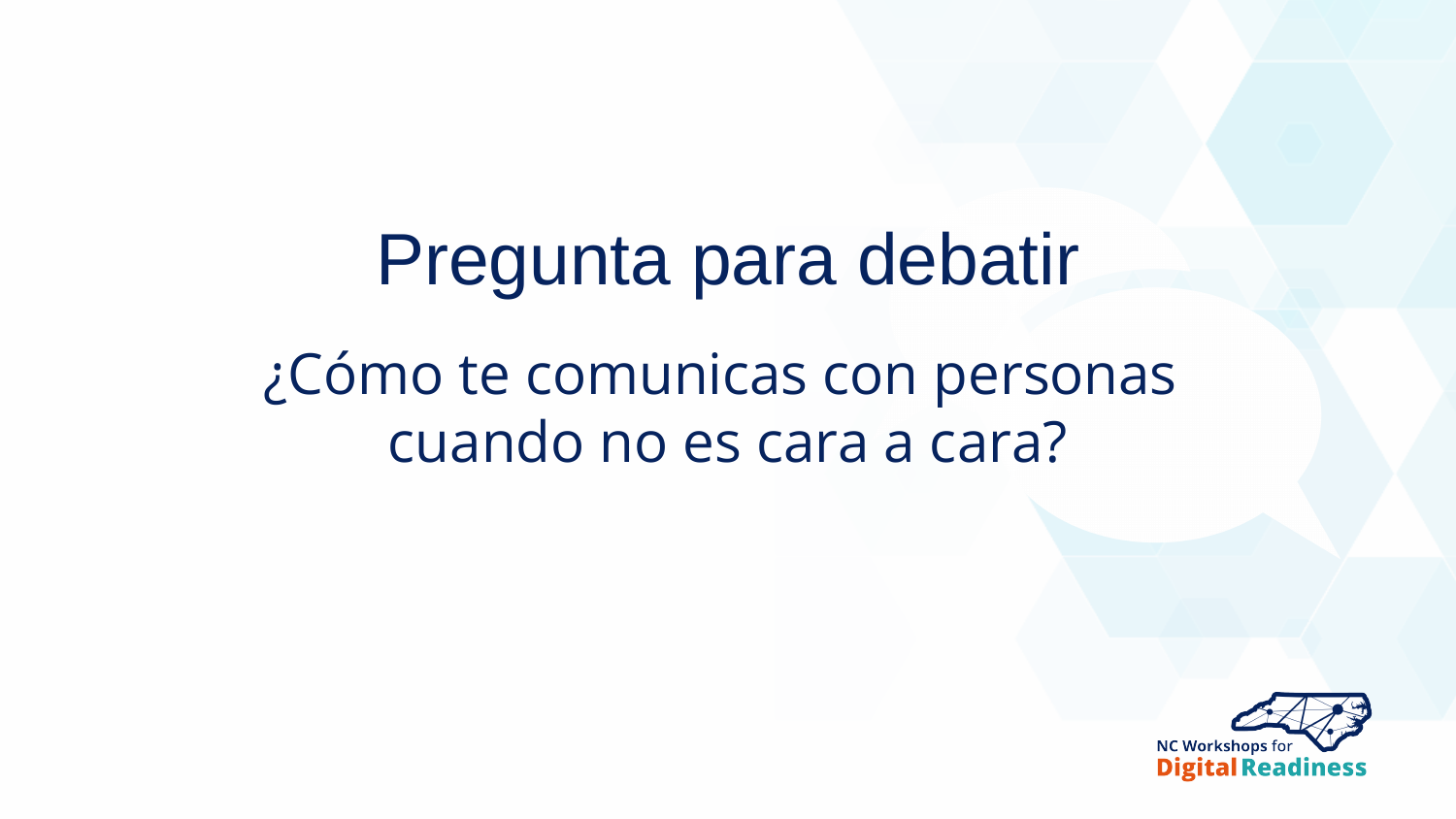

# Pregunta para debatir
¿Cómo te comunicas con personas
cuando no es cara a cara?